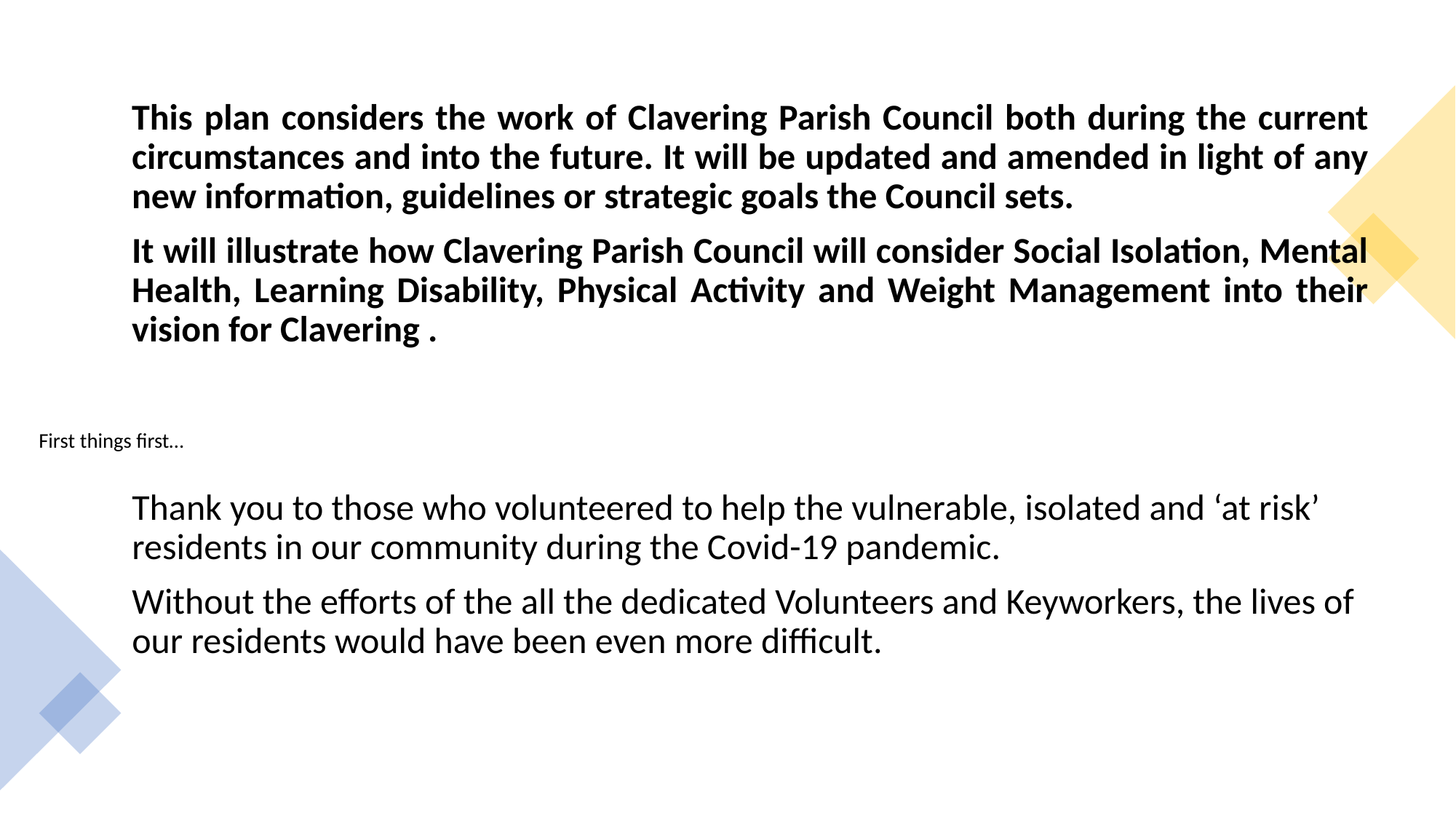

This plan considers the work of Clavering Parish Council both during the current circumstances and into the future. It will be updated and amended in light of any new information, guidelines or strategic goals the Council sets.
It will illustrate how Clavering Parish Council will consider Social Isolation, Mental Health, Learning Disability, Physical Activity and Weight Management into their vision for Clavering .

# First things first…
Thank you to those who volunteered to help the vulnerable, isolated and ‘at risk’ residents in our community during the Covid-19 pandemic.
Without the efforts of the all the dedicated Volunteers and Keyworkers, the lives of our residents would have been even more difficult.